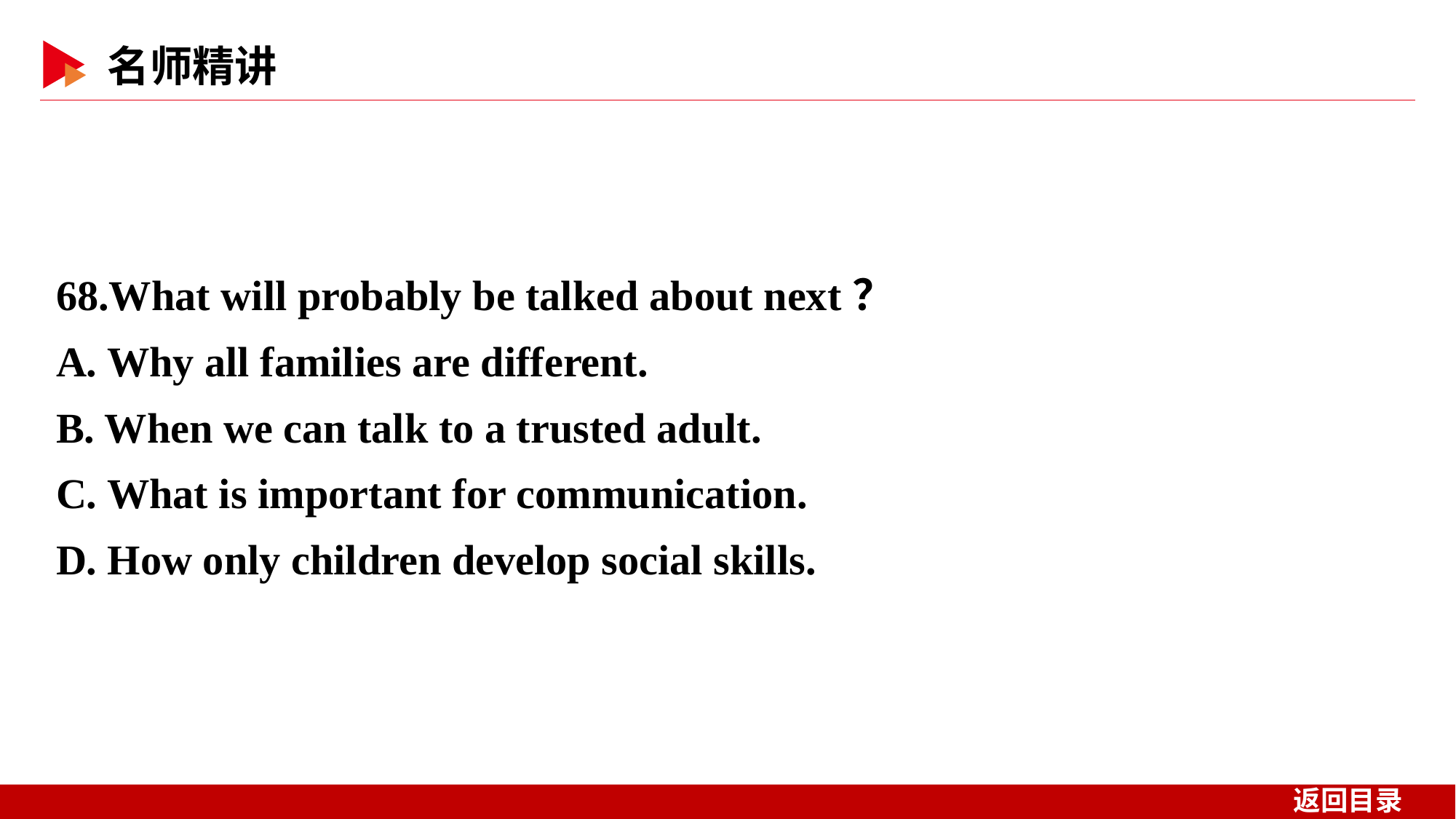

68.What will probably be talked about next？
A. Why all families are different.
B. When we can talk to a trusted adult.
C. What is important for communication.
D. How only children develop social skills.